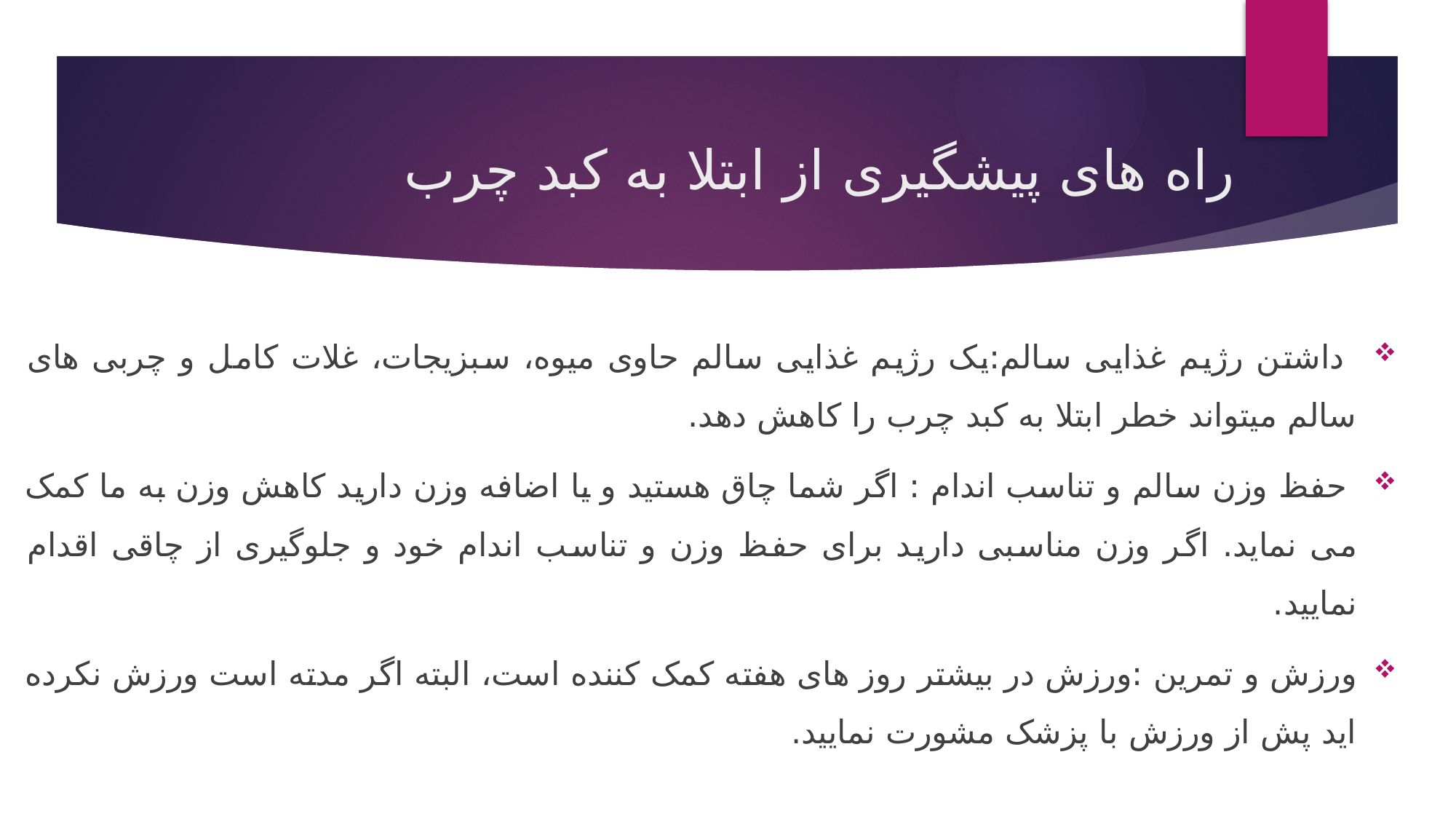

# راه های پیشگیری از ابتلا به کبد چرب
 داشتن رژیم غذایی سالم:یک رژیم غذایی سالم حاوی میوه، سبزیجات، غلات کامل و چربی های سالم میتواند خطر ابتلا به کبد چرب را کاهش دهد.
 حفظ وزن سالم و تناسب اندام : اگر شما چاق هستید و یا اضافه وزن دارید کاهش وزن به ما کمک می نماید. اگر وزن مناسبی دارید برای حفظ وزن و تناسب اندام خود و جلوگیری از چاقی اقدام نمایید.
ورزش و تمرین :ورزش در بیشتر روز های هفته کمک کننده است، البته اگر مدته است ورزش نکرده اید پش از ورزش با پزشک مشورت نمایید.